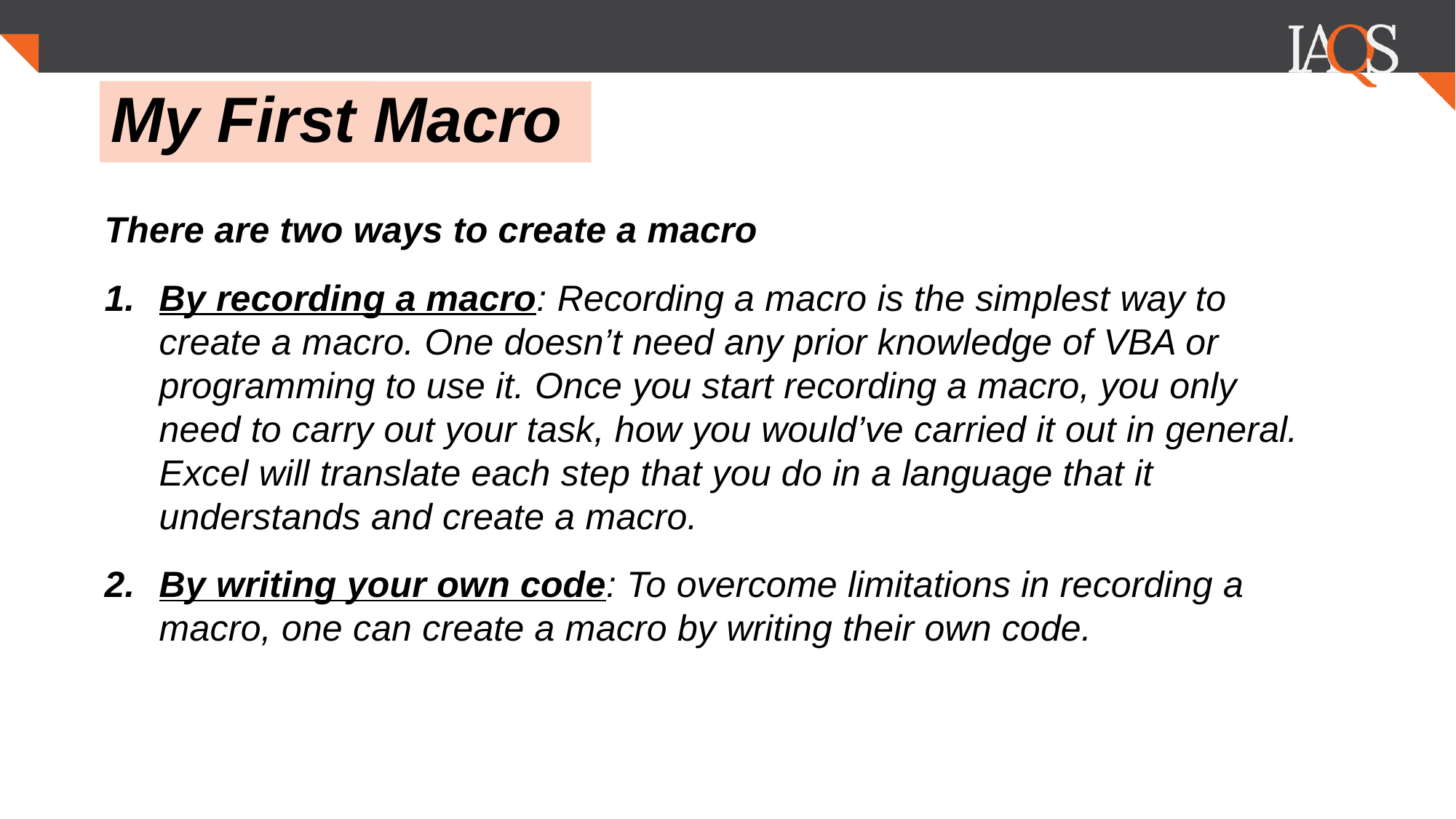

.
# My First Macro

There are two ways to create a macro
By recording a macro: Recording a macro is the simplest way to create a macro. One doesn’t need any prior knowledge of VBA or programming to use it. Once you start recording a macro, you only need to carry out your task, how you would’ve carried it out in general. Excel will translate each step that you do in a language that it understands and create a macro.
By writing your own code: To overcome limitations in recording a macro, one can create a macro by writing their own code.